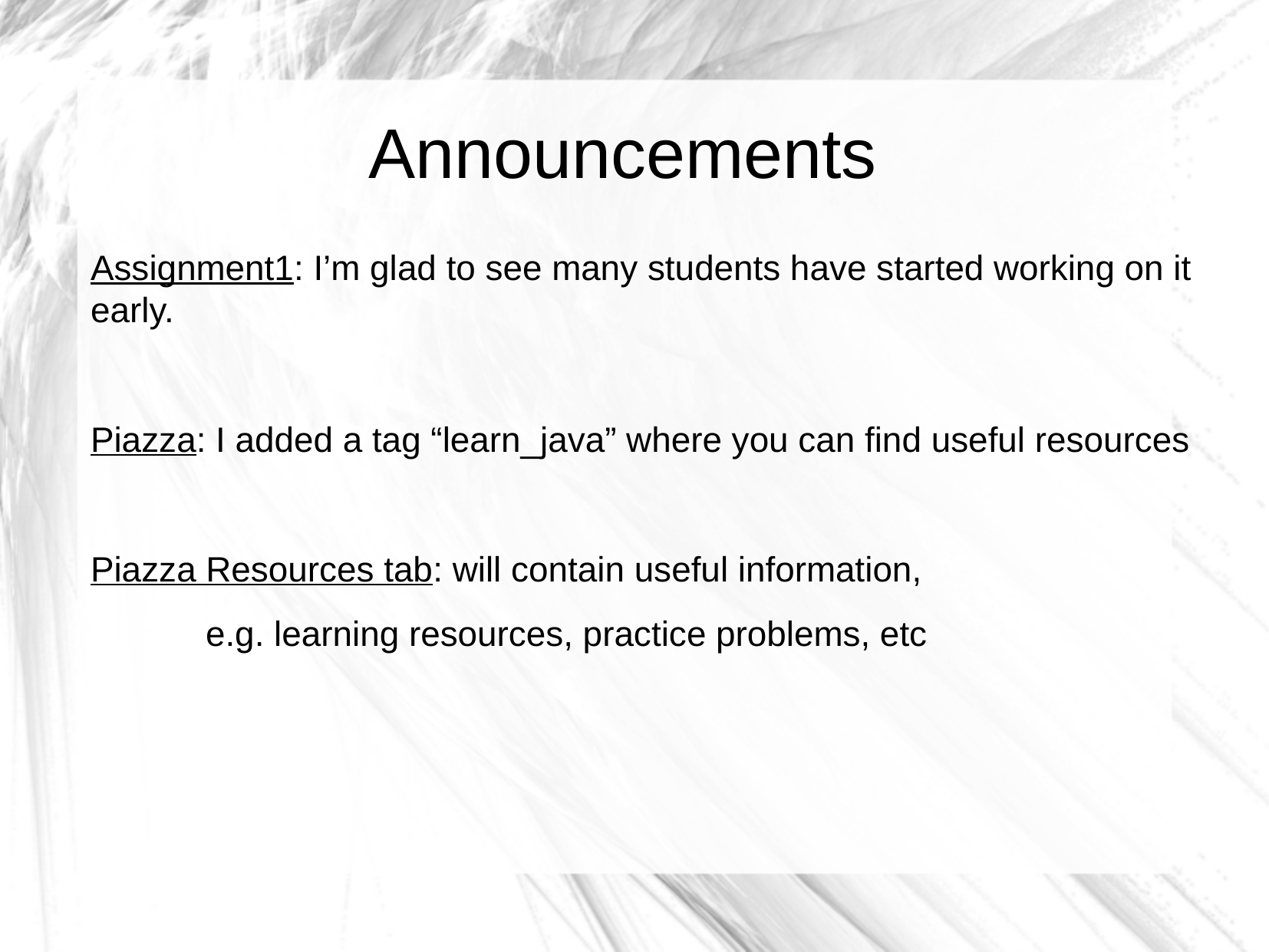

Announcements
Assignment1: I’m glad to see many students have started working on it early.

Piazza: I added a tag “learn_java” where you can find useful resources

Piazza Resources tab: will contain useful information,
	e.g. learning resources, practice problems, etc